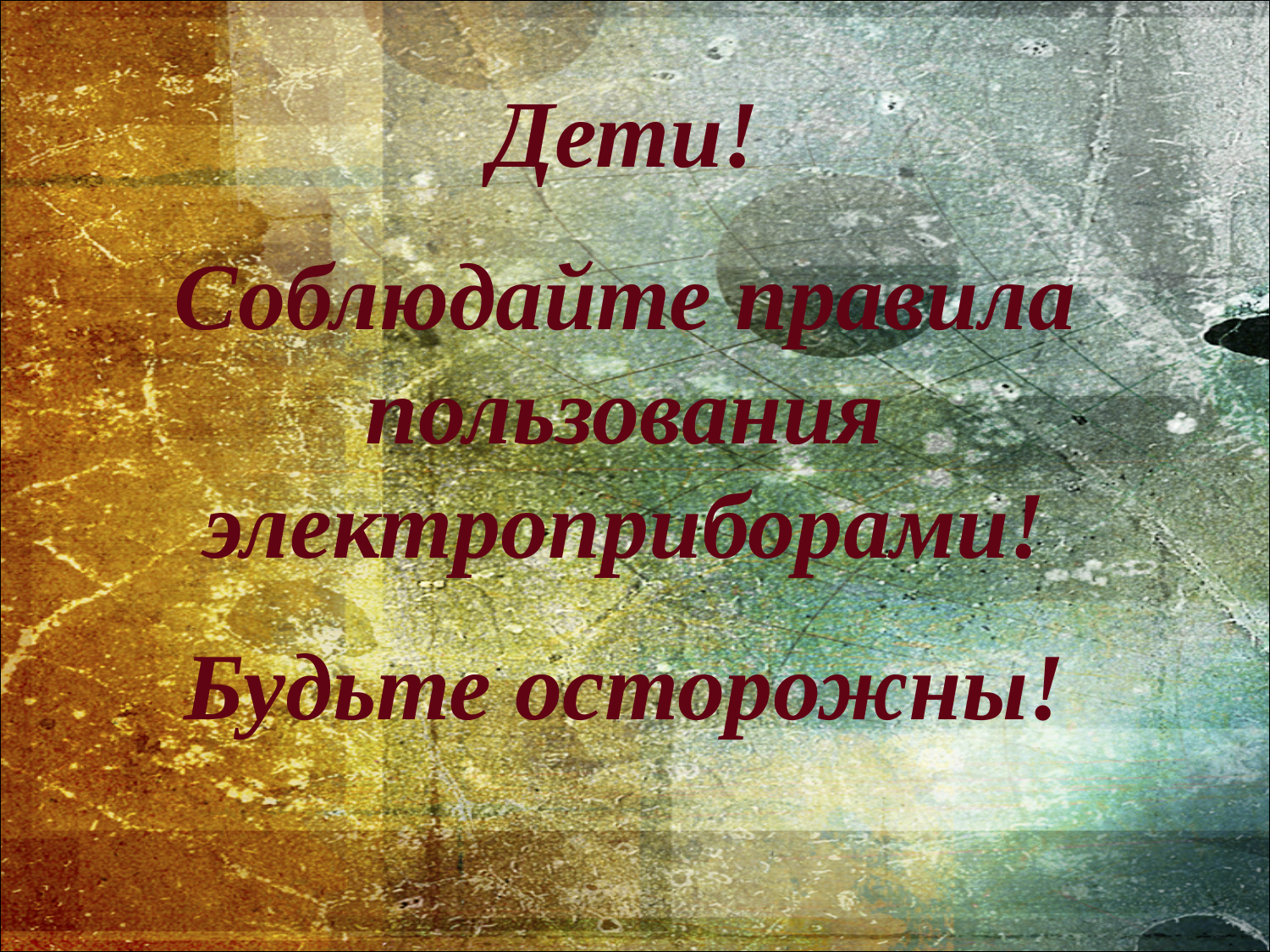

#
Дети!
Соблюдайте правила пользования электроприборами!
Будьте осторожны!